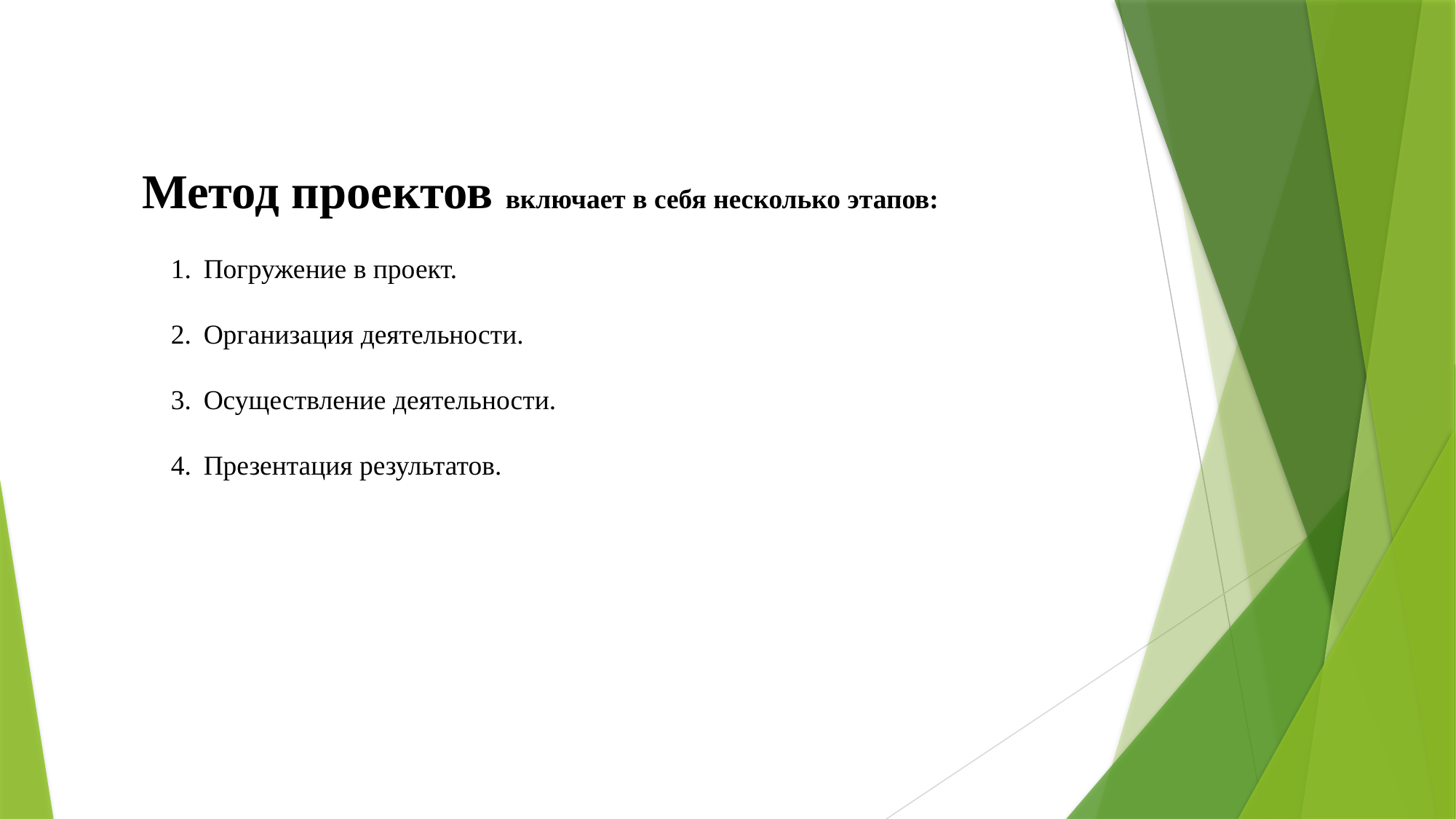

Метод проектов включает в себя несколько этапов:
 Погружение в проект.
 Организация деятельности.
 Осуществление деятельности.
 Презентация результатов.